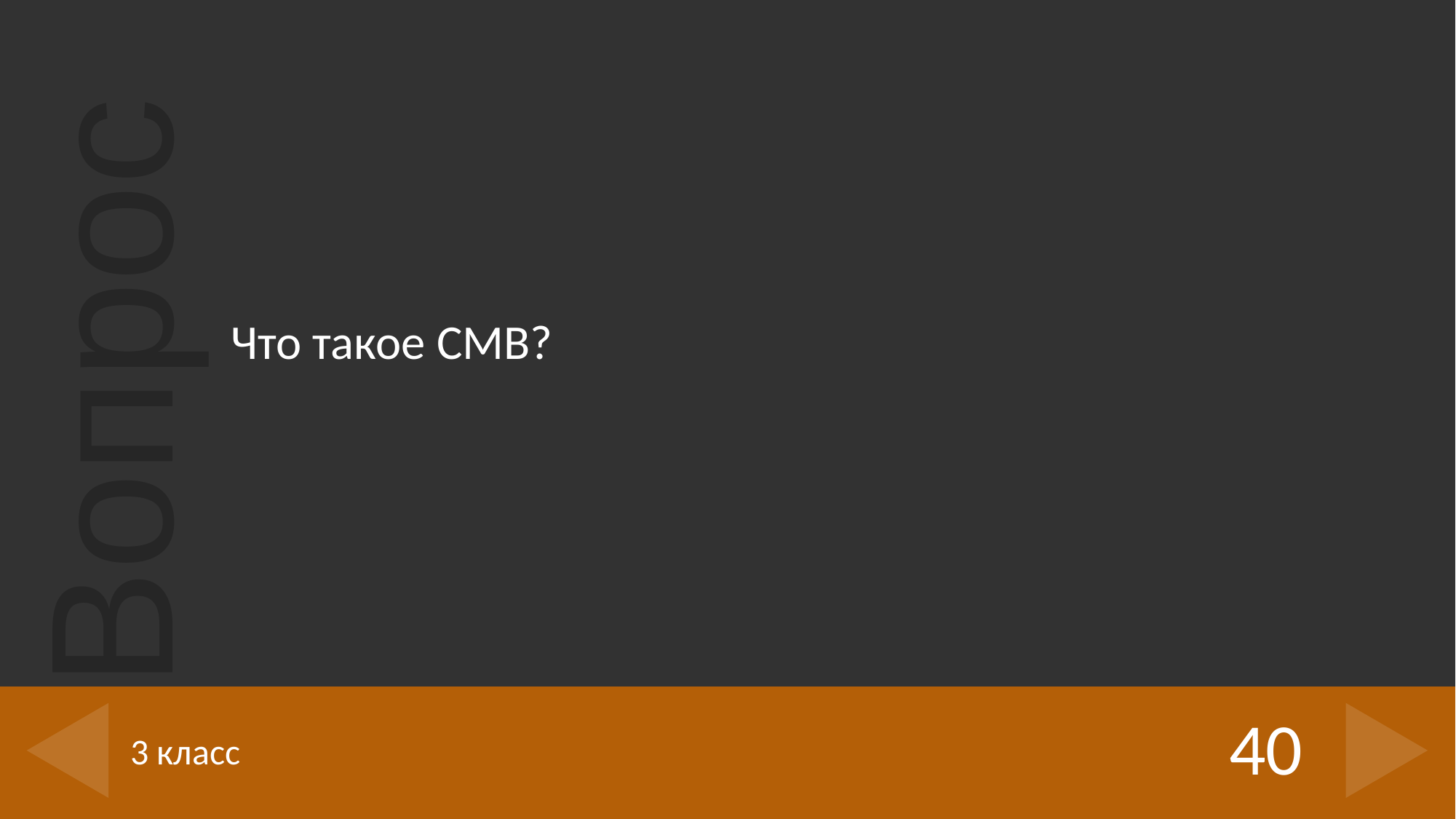

Что такое СМВ?
40
# 3 класс